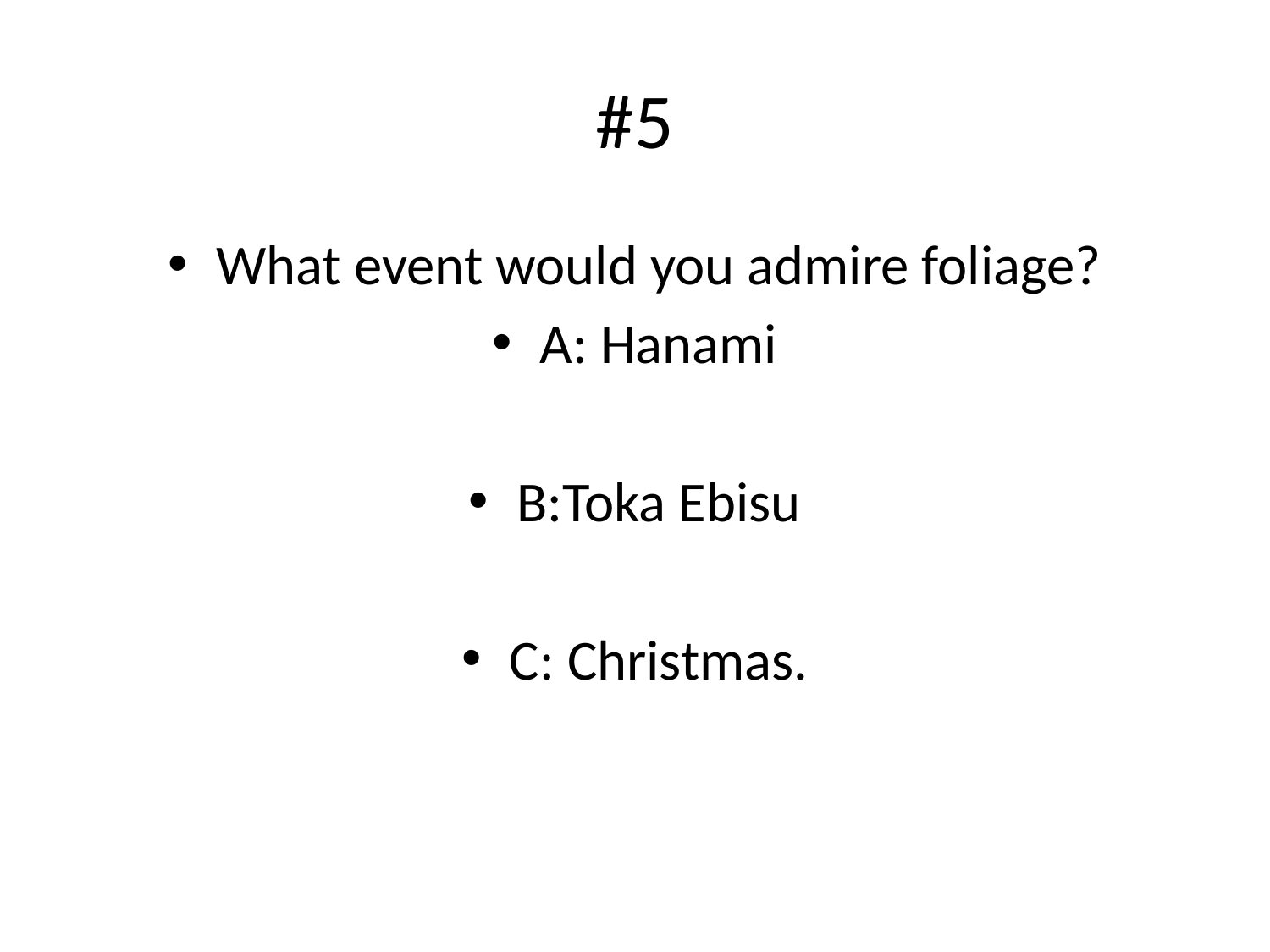

# #5
What event would you admire foliage?
A: Hanami

B:Toka Ebisu

C: Christmas.